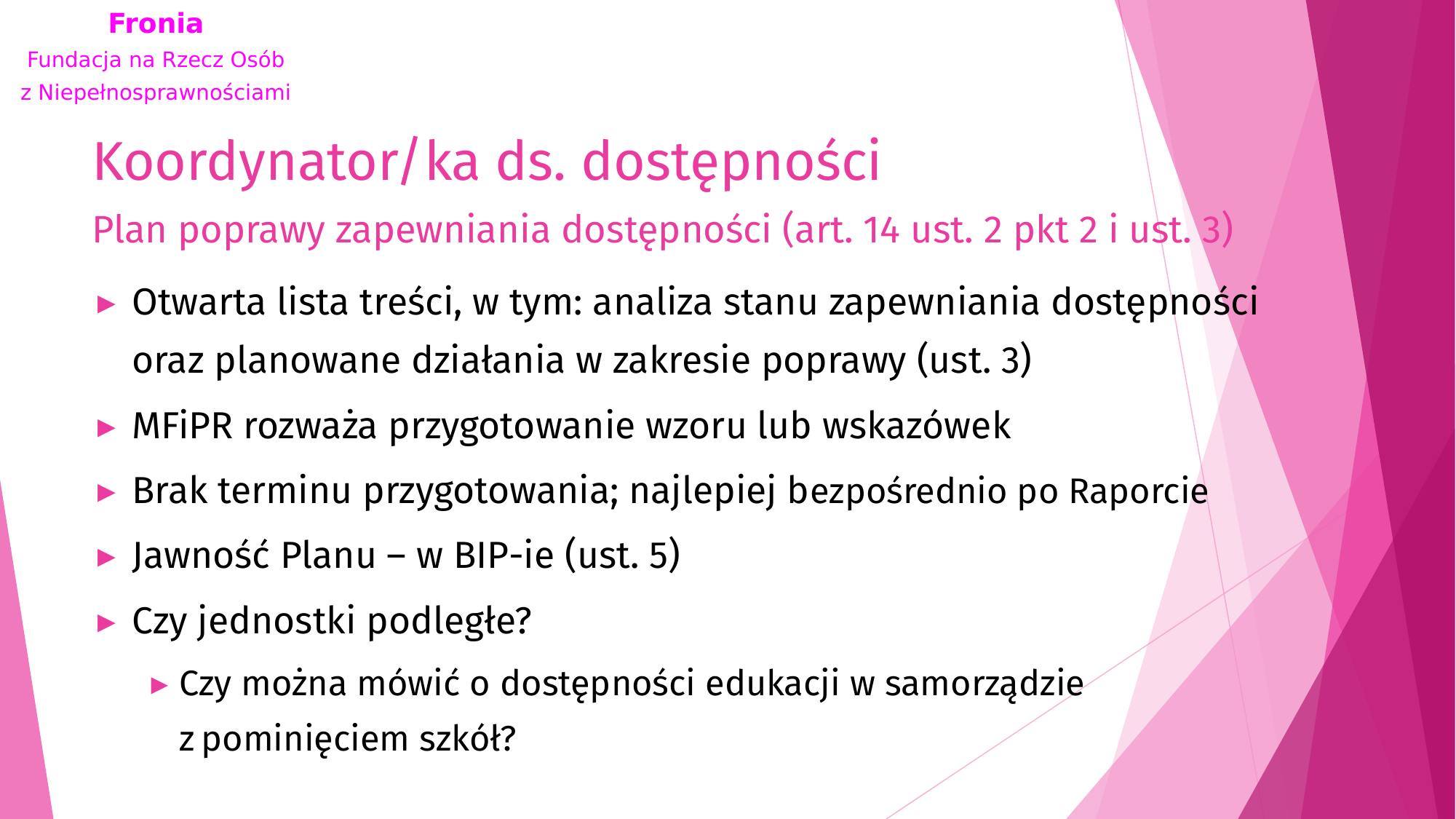

# Koordynator/ka ds. dostępności Plan poprawy zapewniania dostępności (art. 14 ust. 2 pkt 2 i ust. 3)
Otwarta lista treści, w tym: analiza stanu zapewniania dostępności oraz planowane działania w zakresie poprawy (ust. 3)
MFiPR rozważa przygotowanie wzoru lub wskazówek
Brak terminu przygotowania; najlepiej bezpośrednio po Raporcie
Jawność Planu – w BIP-ie (ust. 5)
Czy jednostki podległe?
Czy można mówić o dostępności edukacji w samorządzie z pominięciem szkół?